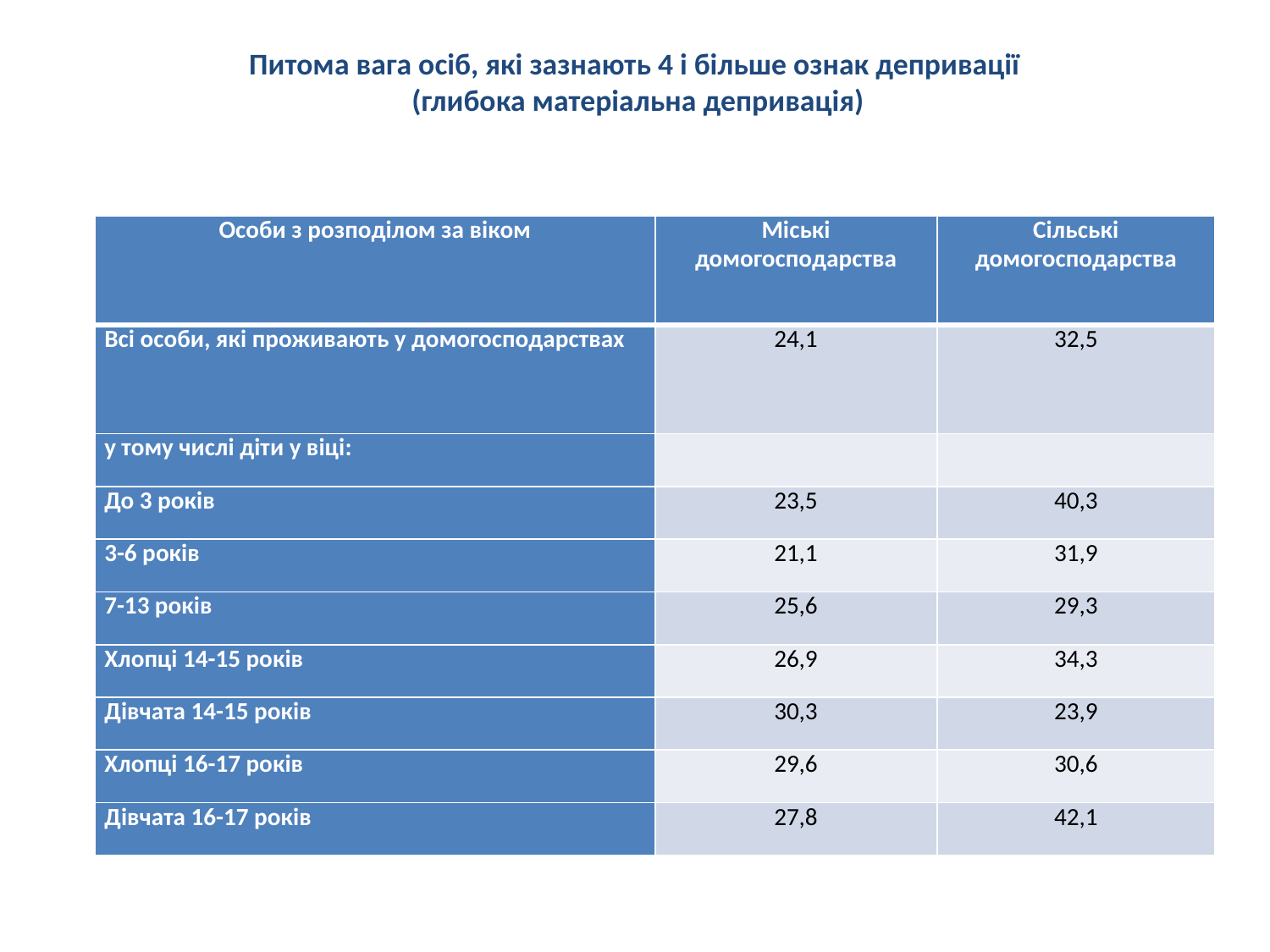

# Питома вага осіб, які зазнають 4 і більше ознак депривації (глибока матеріальна депривація)
| Особи з розподілом за віком | Міські домогосподарства | Сільські домогосподарства |
| --- | --- | --- |
| Всі особи, які проживають у домогосподарствах | 24,1 | 32,5 |
| у тому числі діти у віці: |  |  |
| До 3 років | 23,5 | 40,3 |
| 3-6 років | 21,1 | 31,9 |
| 7-13 років | 25,6 | 29,3 |
| Хлопці 14-15 років | 26,9 | 34,3 |
| Дівчата 14-15 років | 30,3 | 23,9 |
| Хлопці 16-17 років | 29,6 | 30,6 |
| Дівчата 16-17 років | 27,8 | 42,1 |